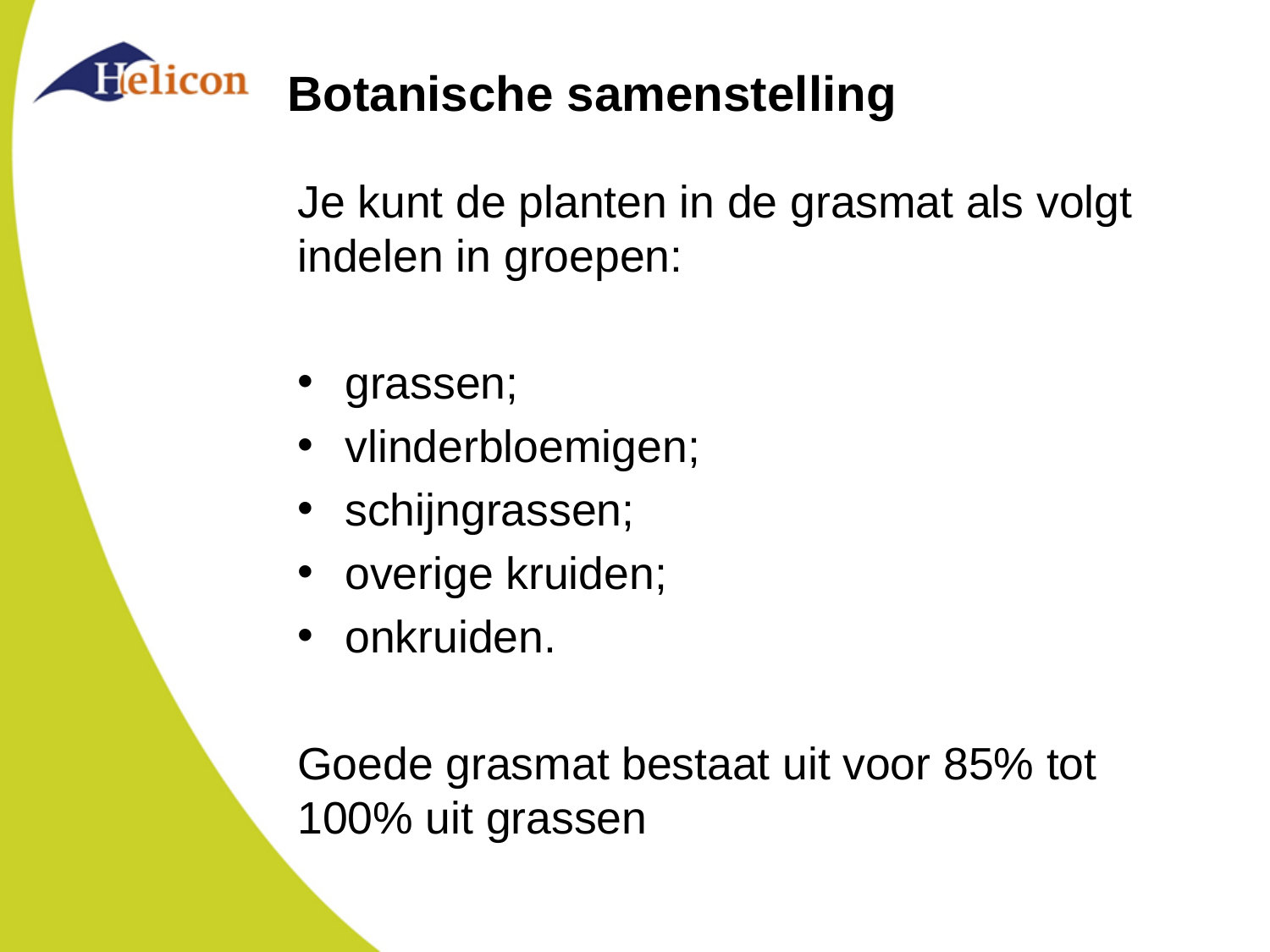

# Botanische samenstelling
Je kunt de planten in de grasmat als volgt indelen in groepen:

grassen;
vlinderbloemigen;
schijngrassen;
overige kruiden;
onkruiden.

Goede grasmat bestaat uit voor 85% tot 100% uit grassen